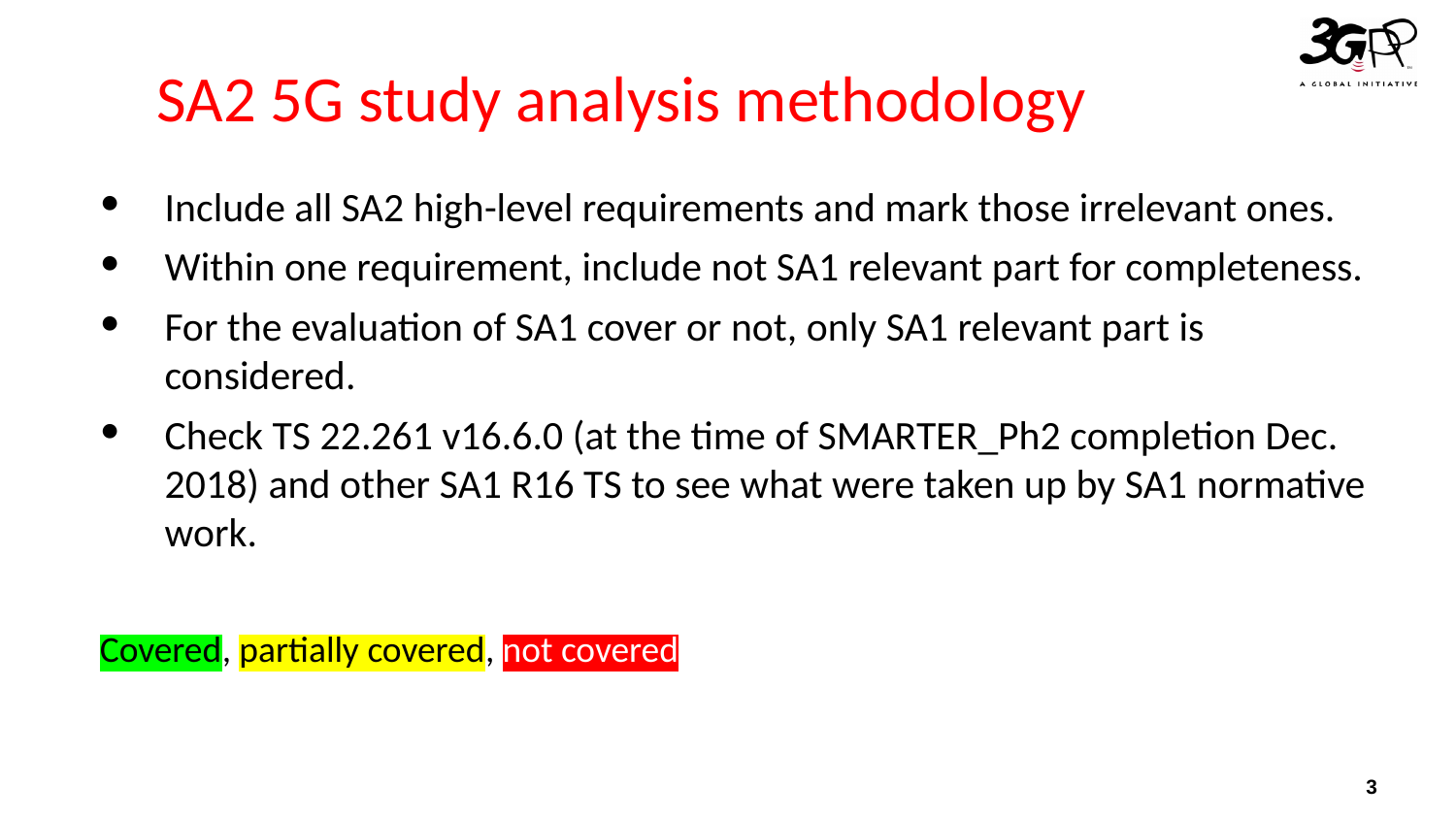

# SA2 5G study analysis methodology
Include all SA2 high-level requirements and mark those irrelevant ones.
Within one requirement, include not SA1 relevant part for completeness.
For the evaluation of SA1 cover or not, only SA1 relevant part is considered.
Check TS 22.261 v16.6.0 (at the time of SMARTER_Ph2 completion Dec. 2018) and other SA1 R16 TS to see what were taken up by SA1 normative work.

Covered, partially covered, not covered